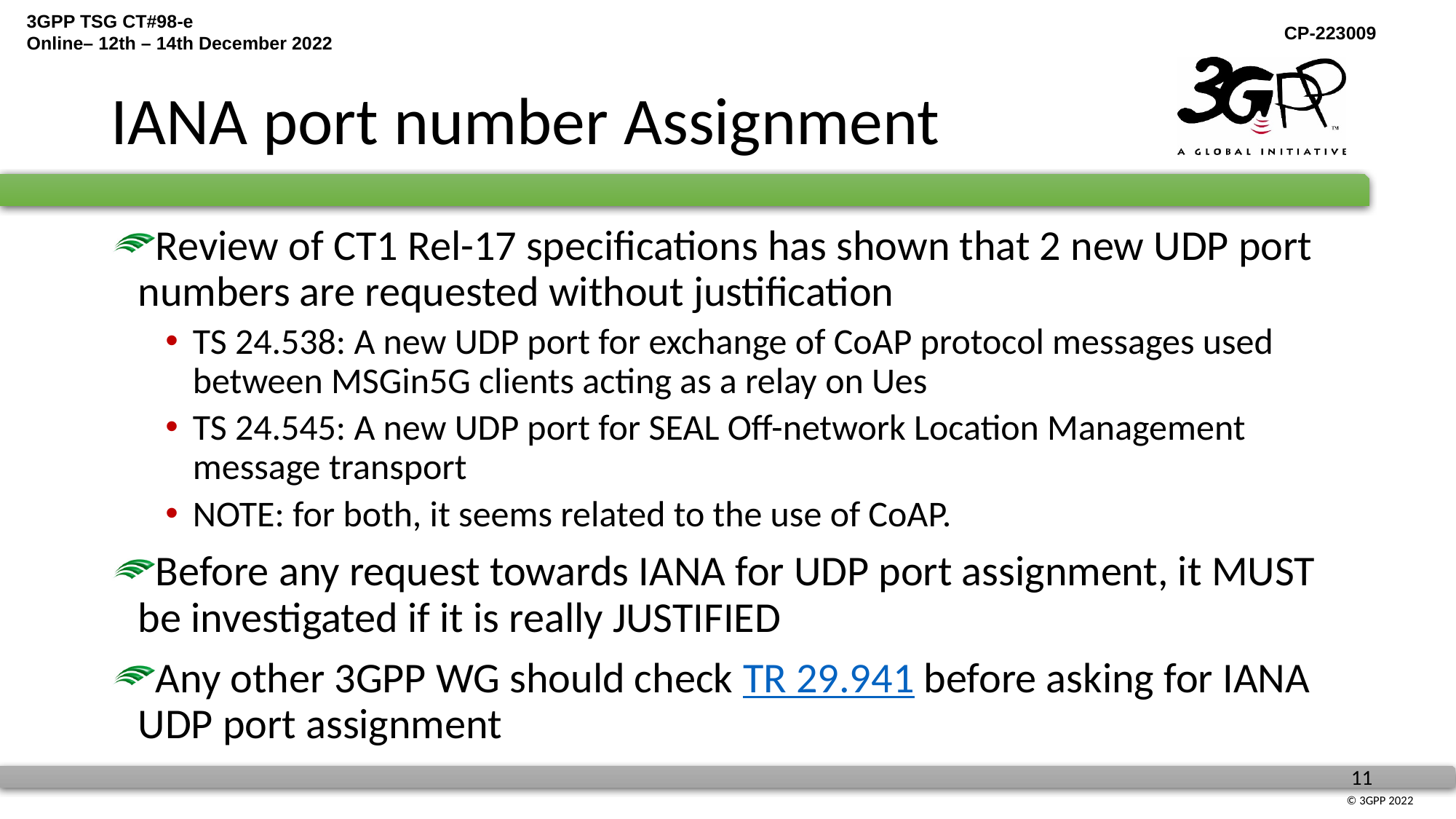

# IANA port number Assignment
Review of CT1 Rel-17 specifications has shown that 2 new UDP port numbers are requested without justification
TS 24.538: A new UDP port for exchange of CoAP protocol messages used between MSGin5G clients acting as a relay on Ues
TS 24.545: A new UDP port for SEAL Off-network Location Management message transport
NOTE: for both, it seems related to the use of CoAP.
Before any request towards IANA for UDP port assignment, it MUST be investigated if it is really JUSTIFIED
Any other 3GPP WG should check TR 29.941 before asking for IANA UDP port assignment